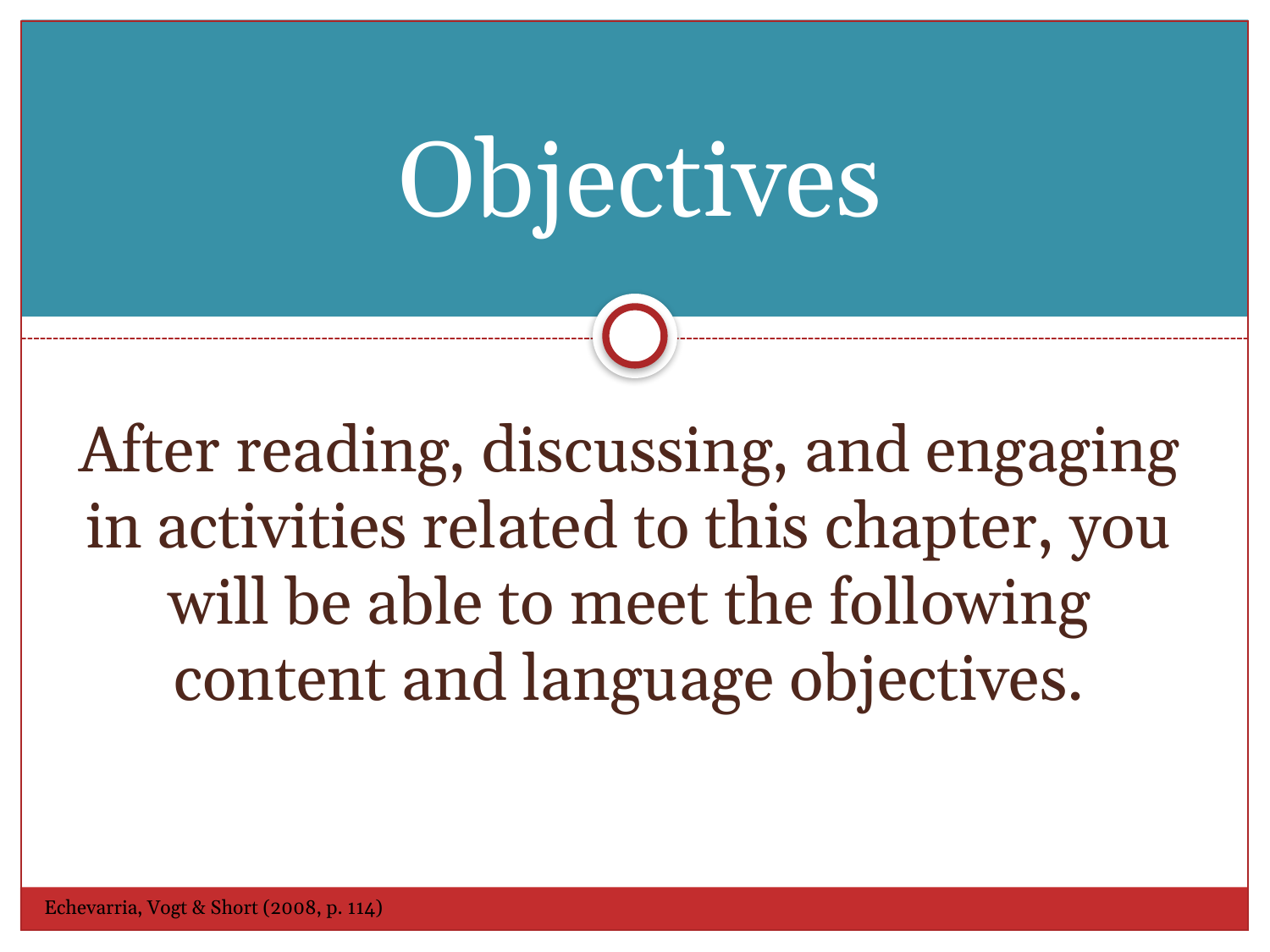

# Objectives
After reading, discussing, and engaging in activities related to this chapter, you will be able to meet the following content and language objectives.
Echevarria, Vogt & Short (2008, p. 114)